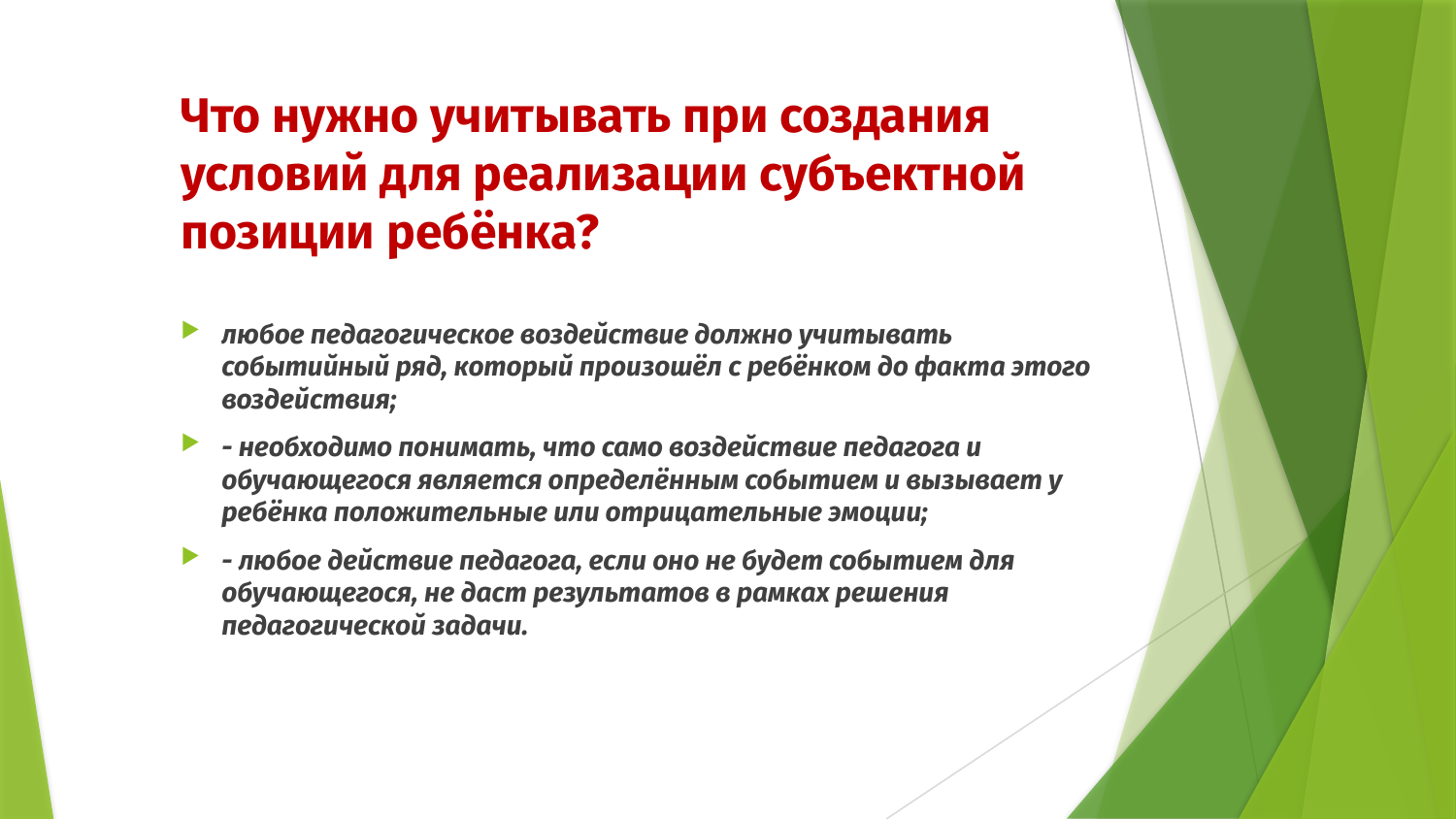

# Что нужно учитывать при создания условий для реализации субъектной позиции ребёнка?
любое педагогическое воздействие должно учитывать событийный ряд, который произошёл с ребёнком до факта этого воздействия;
- необходимо понимать, что само воздействие педагога и обучающегося является определённым событием и вызывает у ребёнка положительные или отрицательные эмоции;
- любое действие педагога, если оно не будет событием для обучающегося, не даст результатов в рамках решения педагогической задачи.